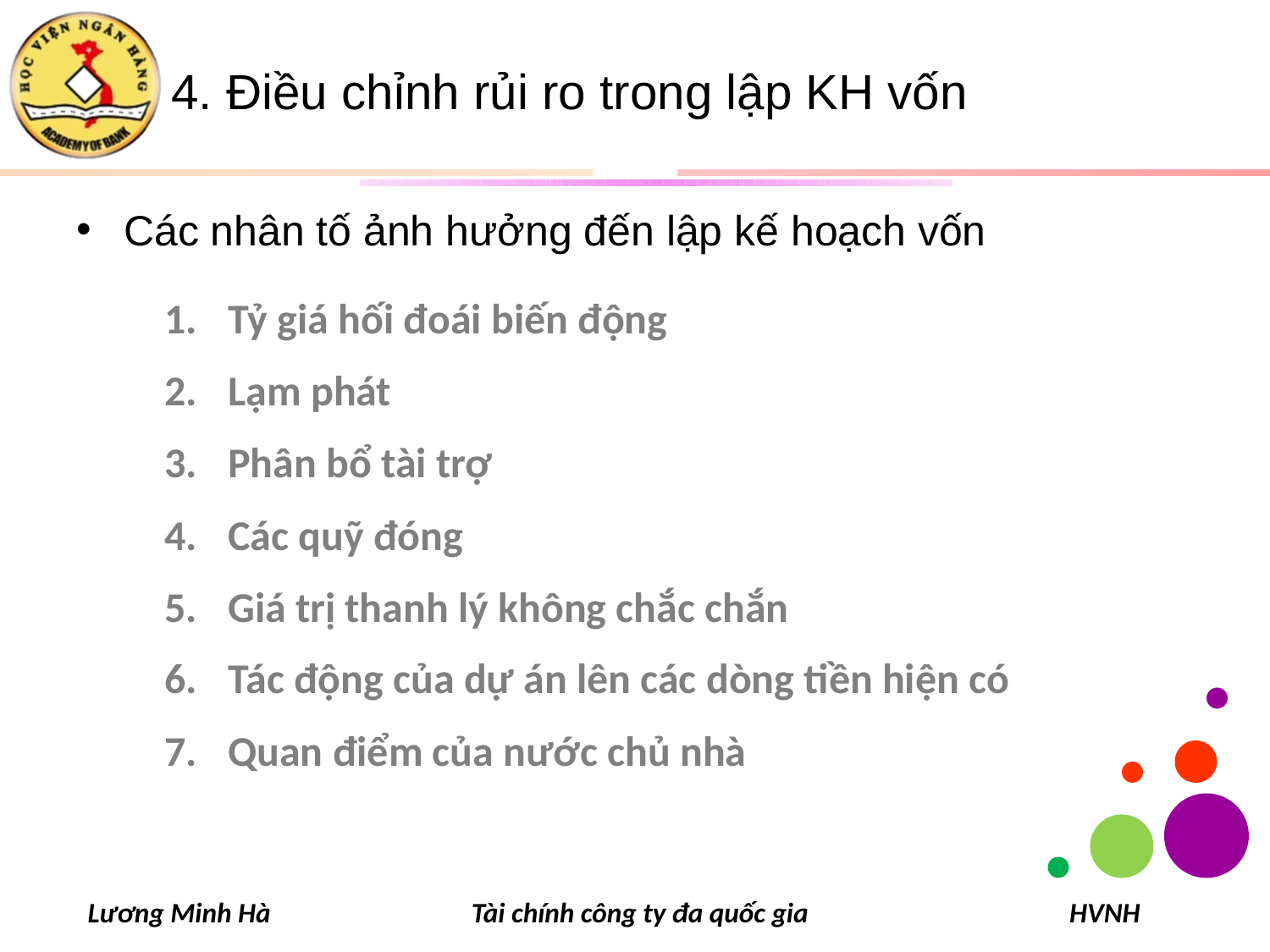

# 4. Điều chỉnh rủi ro trong lập KH vốn
Các nhân tố ảnh hưởng đến lập kế hoạch vốn
Tỷ giá hối đoái biến động
Lạm phát
Phân bổ tài trợ
Các quỹ đóng
Giá trị thanh lý không chắc chắn
Tác động của dự án lên các dòng tiền hiện có
Quan điểm của nước chủ nhà